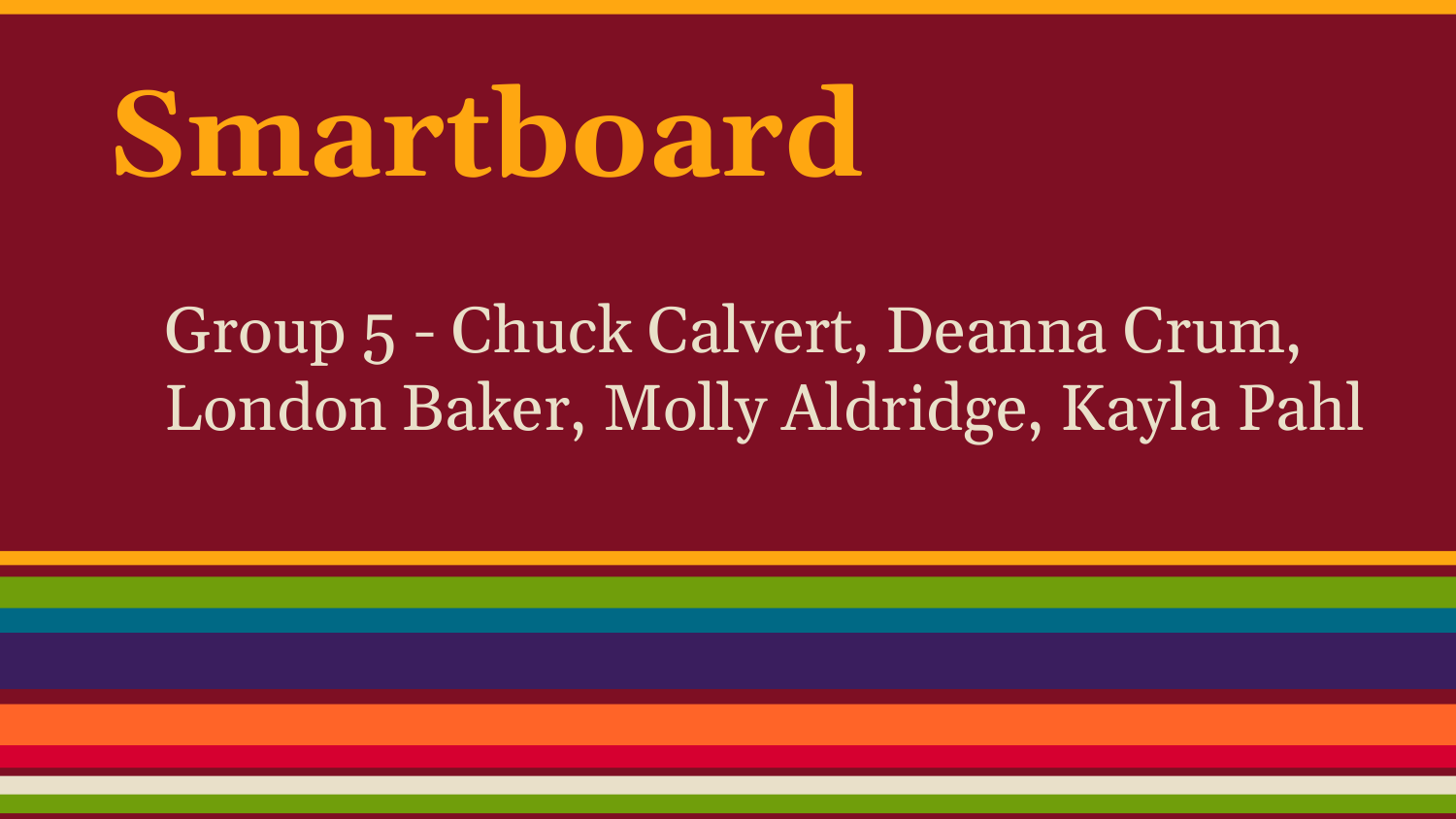

# Smartboard
Group 5 - Chuck Calvert, Deanna Crum, London Baker, Molly Aldridge, Kayla Pahl